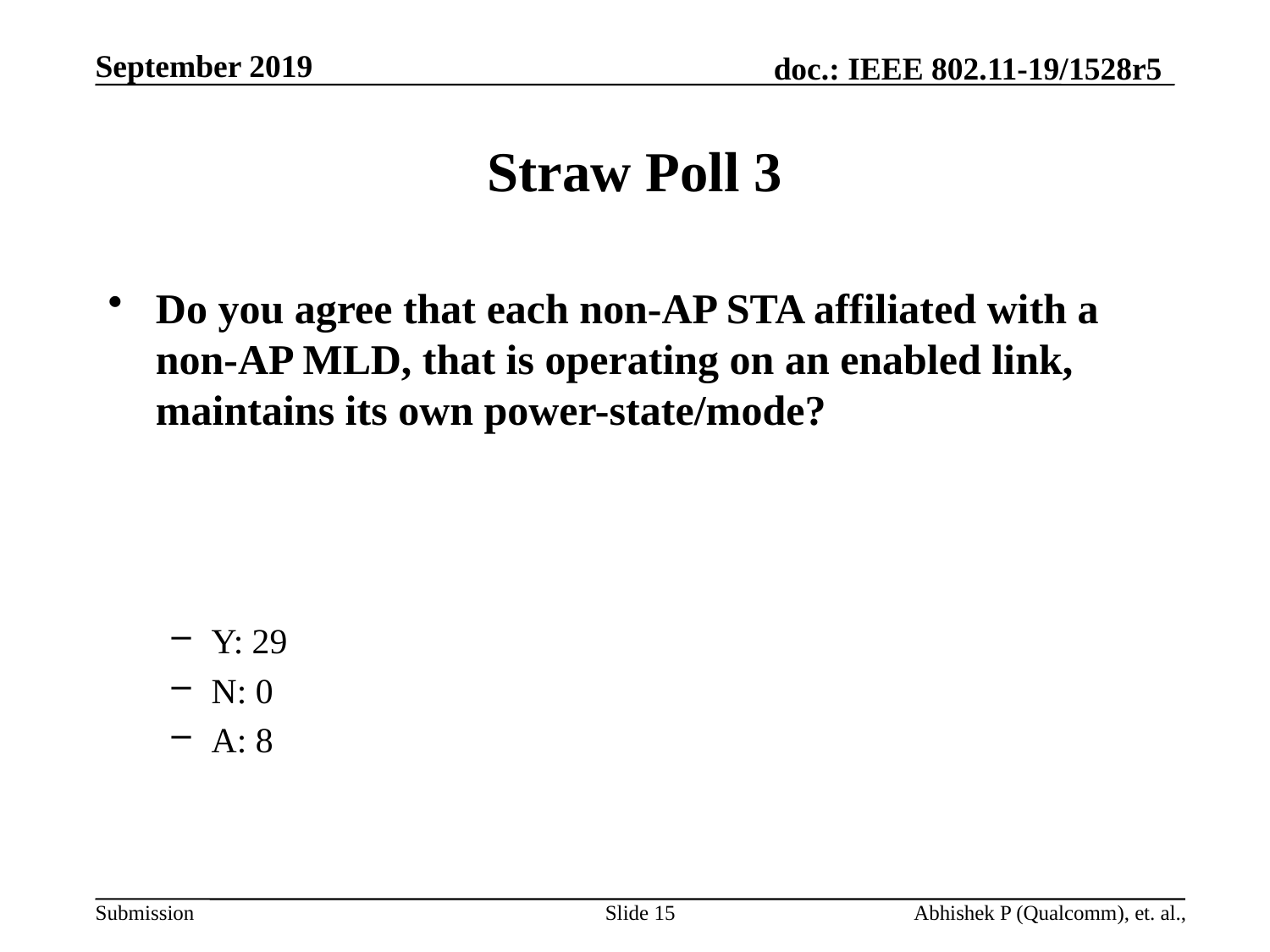

# Straw Poll 3
Do you agree that each non-AP STA affiliated with a non-AP MLD, that is operating on an enabled link, maintains its own power-state/mode?

Y: 29
N: 0
A: 8
Slide 15
Abhishek P (Qualcomm), et. al.,